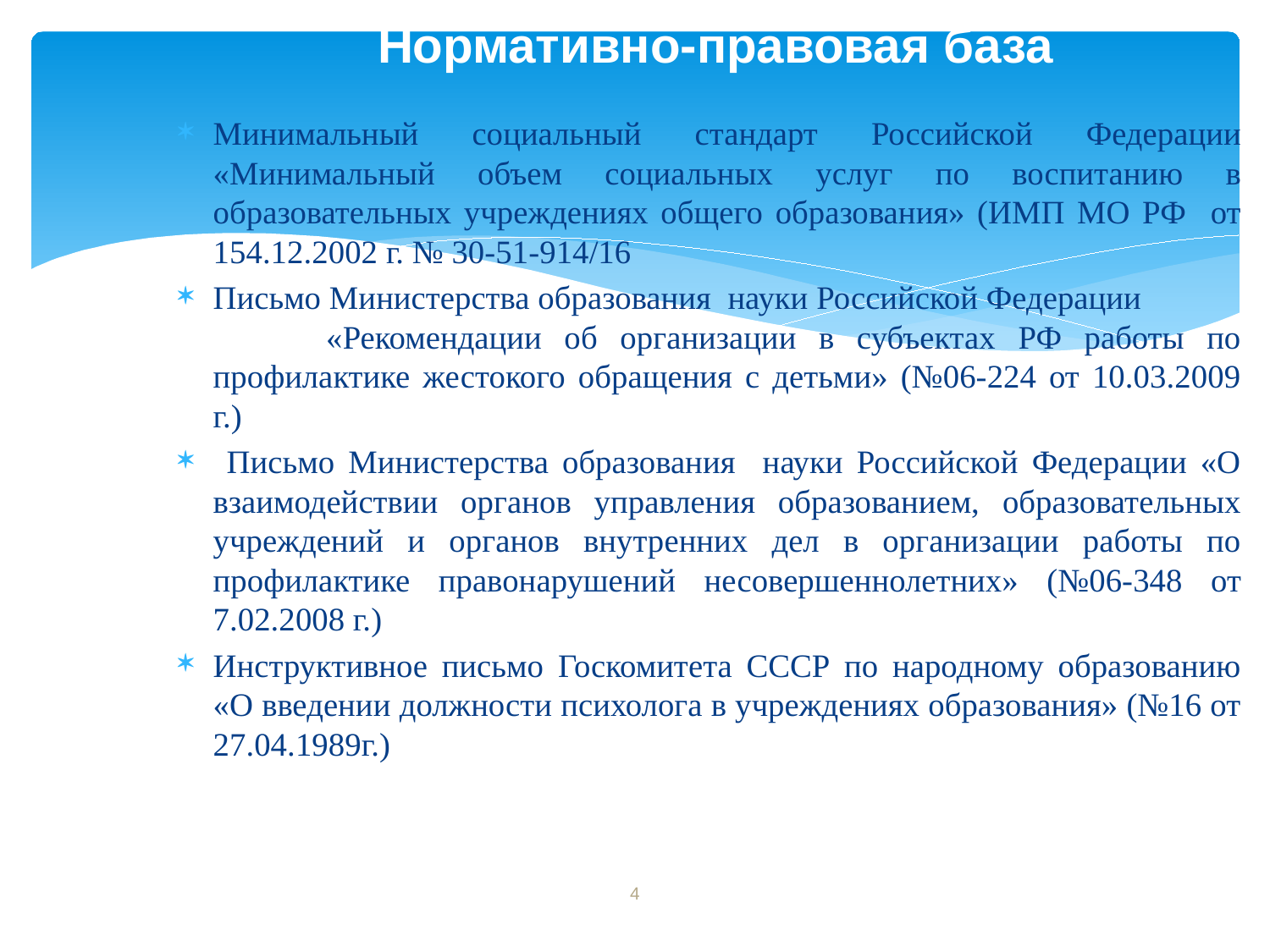

# Нормативно-правовая база
Минимальный социальный стандарт Российской Федерации «Минимальный объем социальных услуг по воспитанию в образовательных учреждениях общего образования» (ИМП МО РФ  от 154.12.2002 г. № 30-51-914/16
Письмо Министерства образования  науки Российской Федерации                  «Рекомендации об организации в субъектах РФ работы по профилактике жестокого обращения с детьми» (№06-224 от 10.03.2009 г.)
 Письмо Министерства образования  науки Российской Федерации «О взаимодействии органов управления образованием, образовательных учреждений и органов внутренних дел в организации работы по профилактике правонарушений несовершеннолетних» (№06-348 от 7.02.2008 г.)
Инструктивное письмо Госкомитета СССР по народному образованию «О введении должности психолога в учреждениях образования» (№16 от 27.04.1989г.)
4